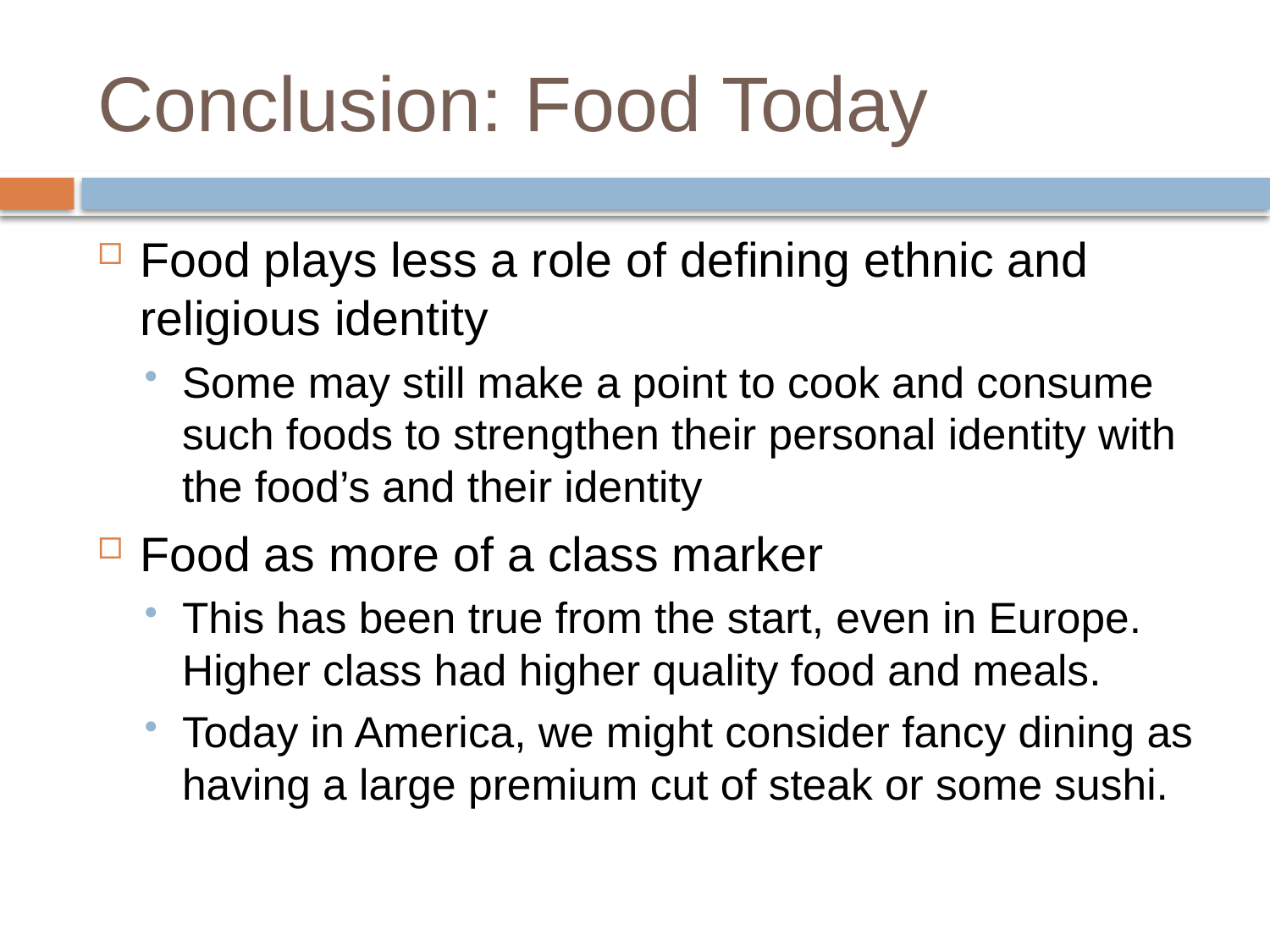

# Conclusion: Food Today
Food plays less a role of defining ethnic and religious identity
Some may still make a point to cook and consume such foods to strengthen their personal identity with the food’s and their identity
Food as more of a class marker
This has been true from the start, even in Europe. Higher class had higher quality food and meals.
Today in America, we might consider fancy dining as having a large premium cut of steak or some sushi.